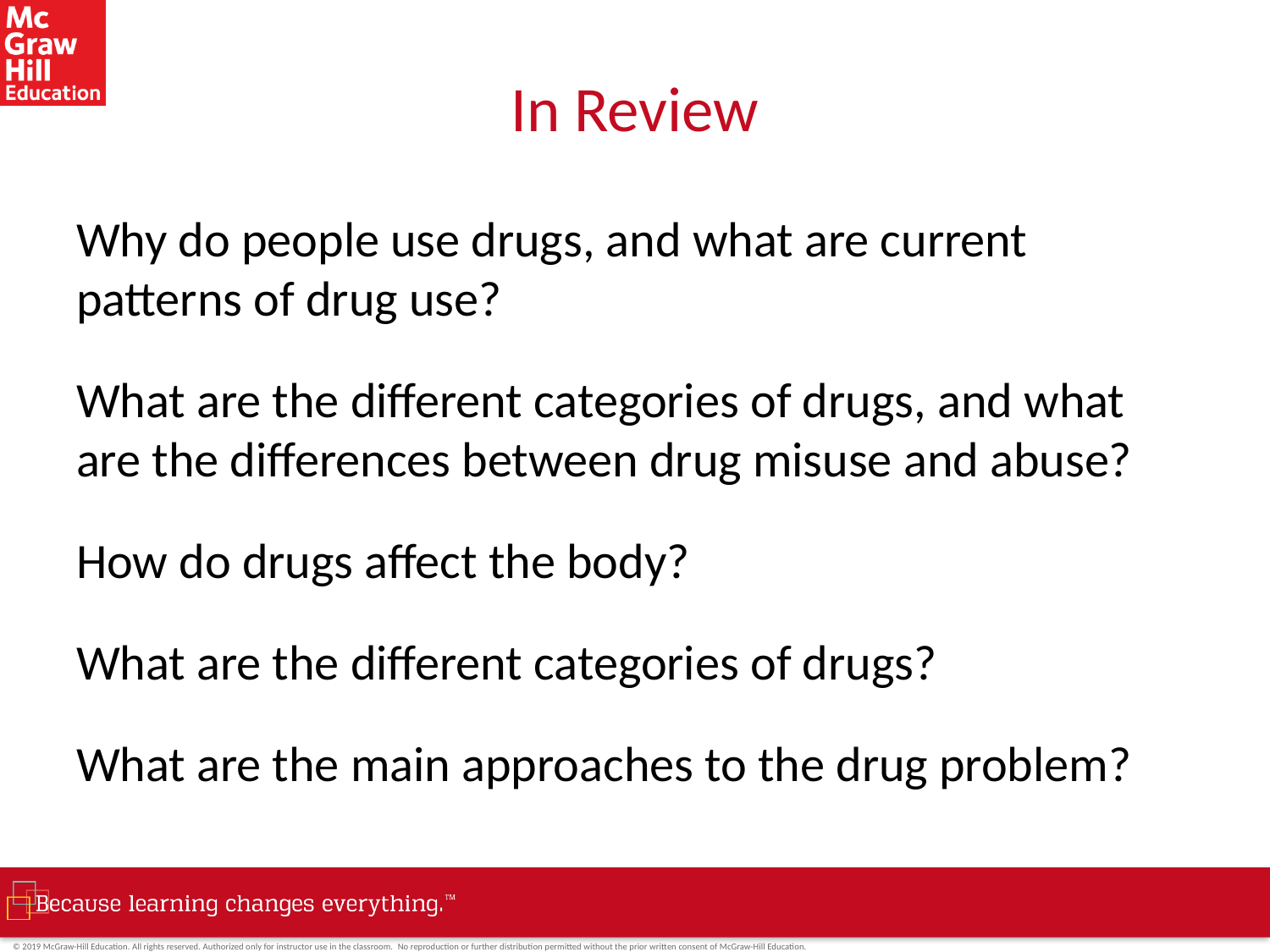

# In Review
Why do people use drugs, and what are current patterns of drug use?
What are the different categories of drugs, and what are the differences between drug misuse and abuse?
How do drugs affect the body?
What are the different categories of drugs?
What are the main approaches to the drug problem?